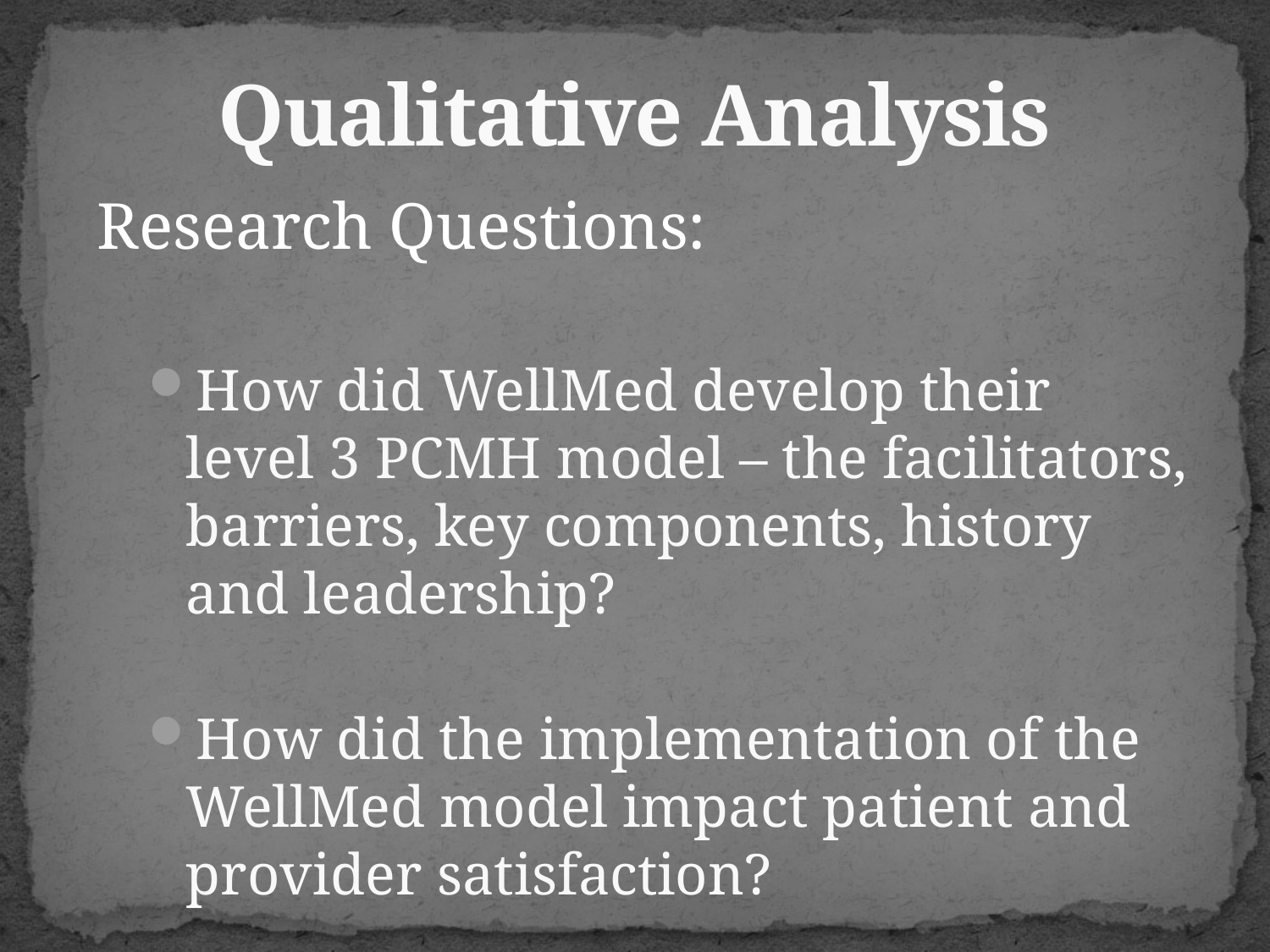

# Qualitative Analysis
Research Questions:

How did WellMed develop their level 3 PCMH model – the facilitators, barriers, key components, history and leadership?

How did the implementation of the WellMed model impact patient and provider satisfaction?